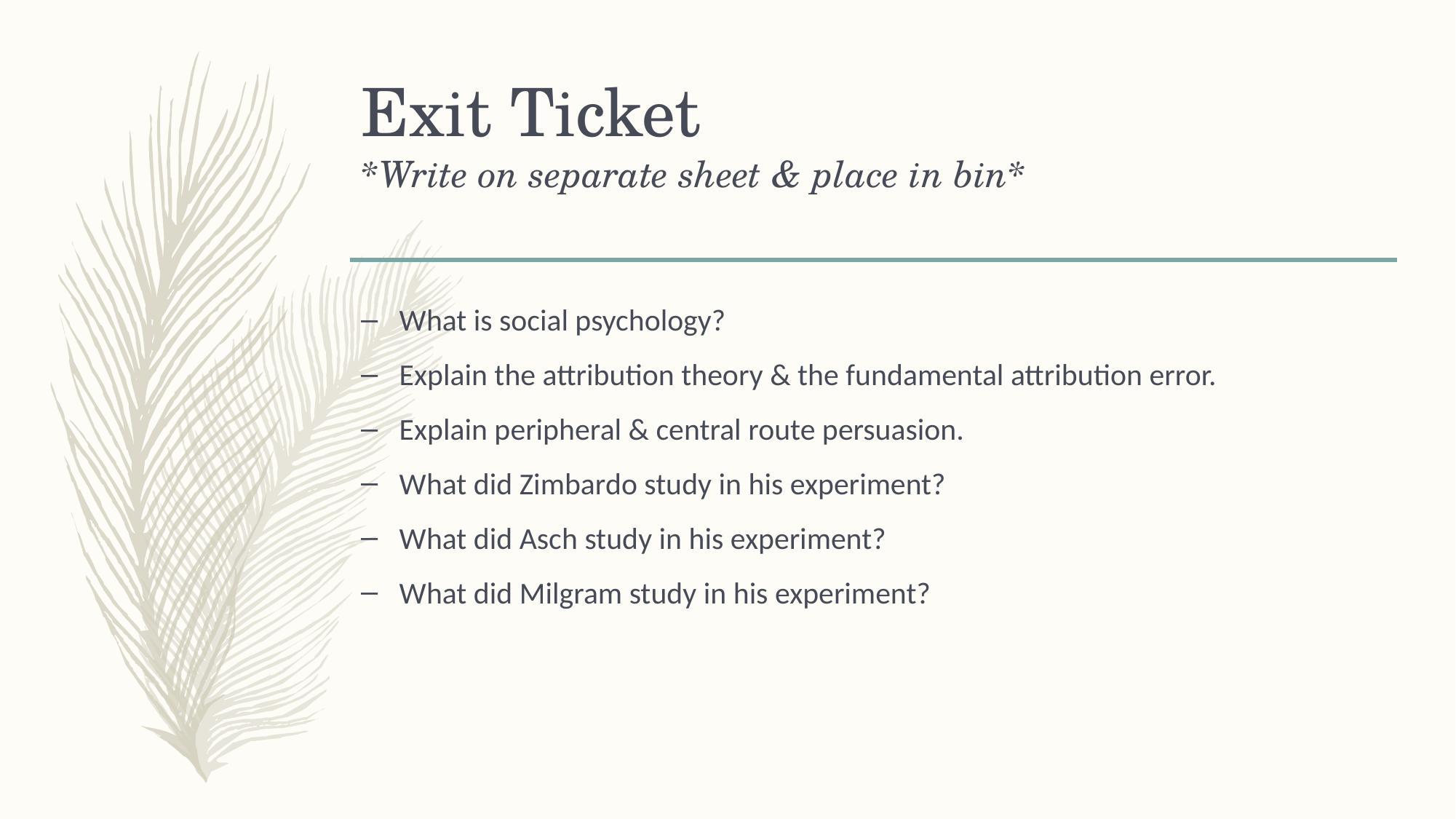

# Exit Ticket *Write on separate sheet & place in bin*
What is social psychology?
Explain the attribution theory & the fundamental attribution error.
Explain peripheral & central route persuasion.
What did Zimbardo study in his experiment?
What did Asch study in his experiment?
What did Milgram study in his experiment?